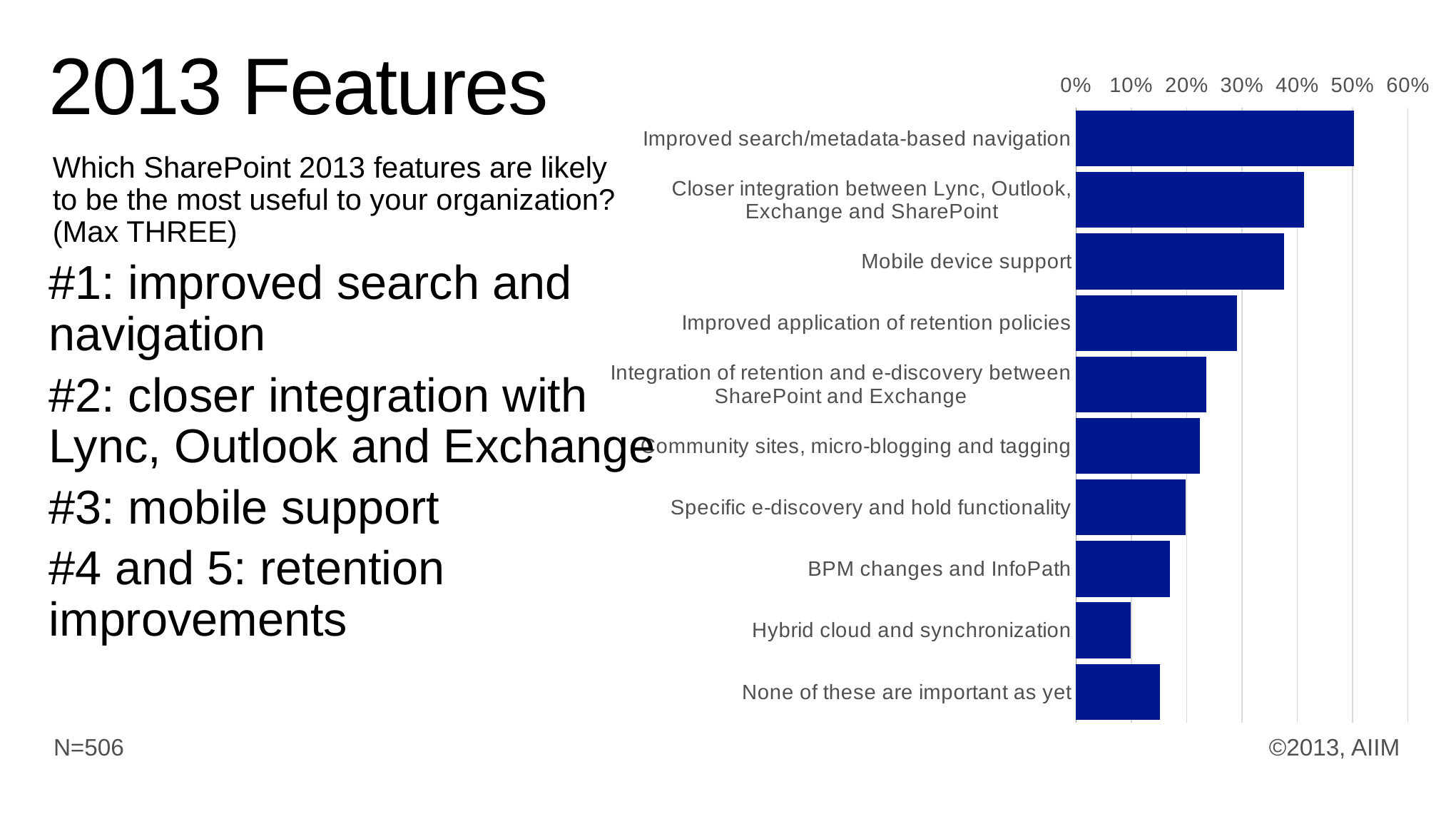

# 2013 Features

### Chart

| Category |  |
|---|---|
| Improved search/metadata-based navigation | 0.503 |
| Closer integration between Lync, Outlook, Exchange and SharePoint | 0.412 |
| Mobile device support | 0.376 |
| Improved application of retention policies | 0.291 |
| Integration of retention and e-discovery between SharePoint and Exchange | 0.236 |
| Community sites, micro-blogging and tagging | 0.224 |
| Specific e-discovery and hold functionality | 0.198 |
| BPM changes and InfoPath | 0.17 |
| Hybrid cloud and synchronization | 0.099 |
| None of these are important as yet | 0.152 |
Which SharePoint 2013 features are likely
to be the most useful to your organization? (Max THREE)
#1: improved search and navigation
#2: closer integration with Lync, Outlook and Exchange
#3: mobile support
#4 and 5: retention improvements
N=506
©2013, AIIM